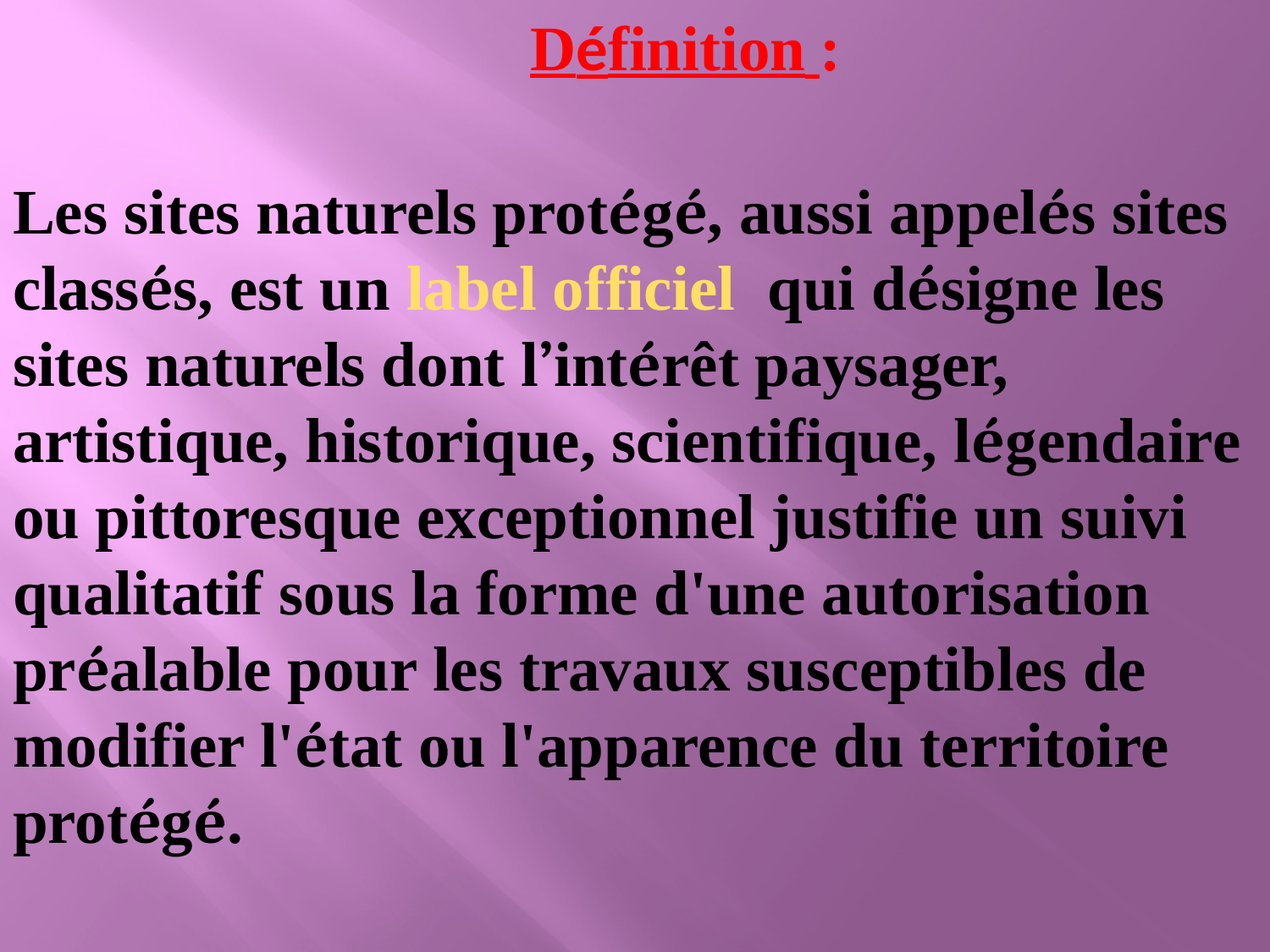

Définition :

Les sites naturels protégé, aussi appelés sites classés, est un label officiel  qui désigne les sites naturels dont l’intérêt paysager, artistique, historique, scientifique, légendaire ou pittoresque exceptionnel justifie un suivi qualitatif sous la forme d'une autorisation préalable pour les travaux susceptibles de modifier l'état ou l'apparence du territoire protégé.